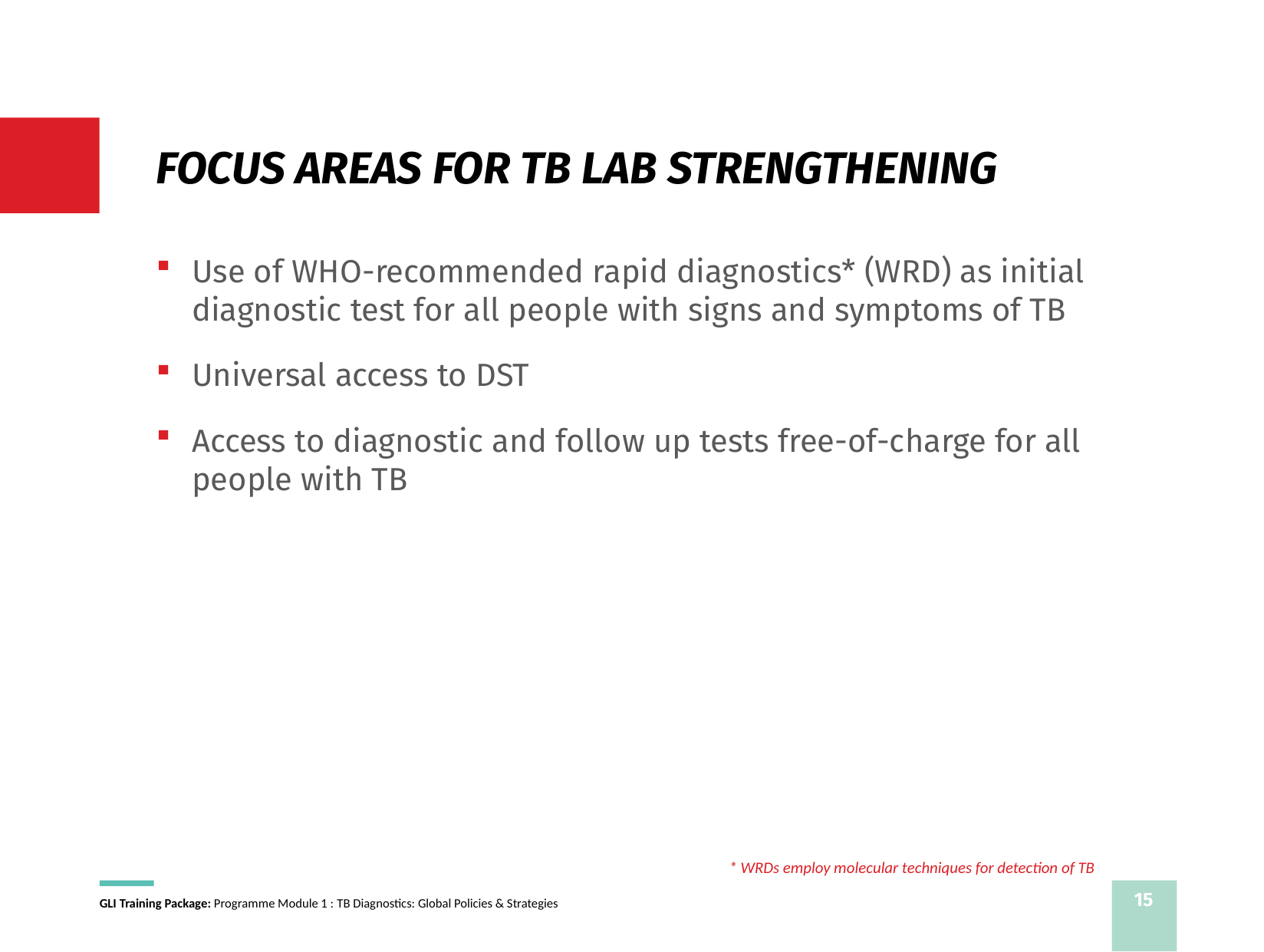

# FOCUS AREAS FOR TB LAB STRENGTHENING
Use of WHO-recommended rapid diagnostics* (WRD) as initial diagnostic test for all people with signs and symptoms of TB
Universal access to DST
Access to diagnostic and follow up tests free-of-charge for all people with TB

* WRDs employ molecular techniques for detection of TB